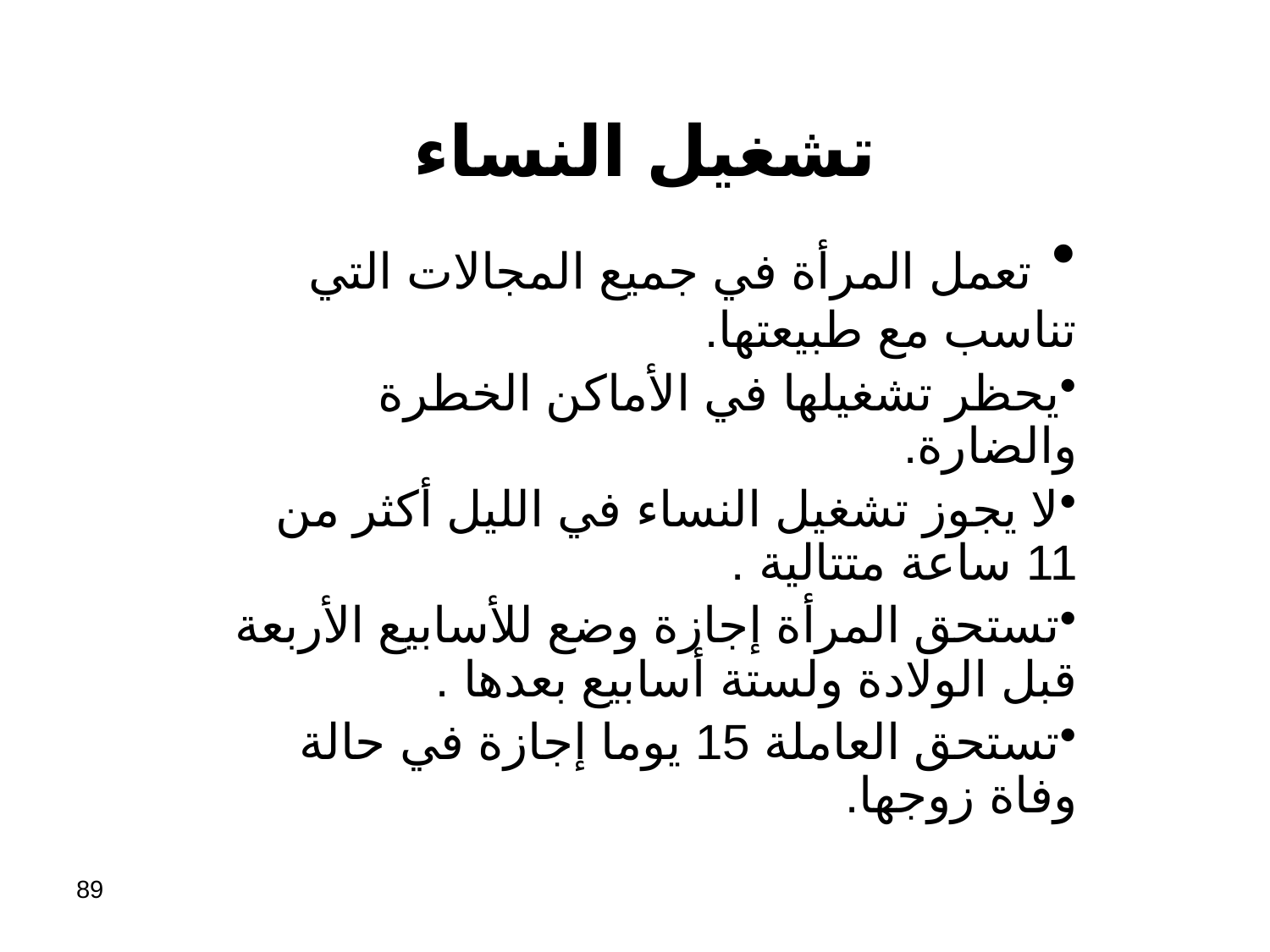

# تشغيل النساء
 تعمل المرأة في جميع المجالات التي تناسب مع طبيعتها.
يحظر تشغيلها في الأماكن الخطرة والضارة.
لا يجوز تشغيل النساء في الليل أكثر من 11 ساعة متتالية .
تستحق المرأة إجازة وضع للأسابيع الأربعة قبل الولادة ولستة أسابيع بعدها .
تستحق العاملة 15 يوما إجازة في حالة وفاة زوجها.

89